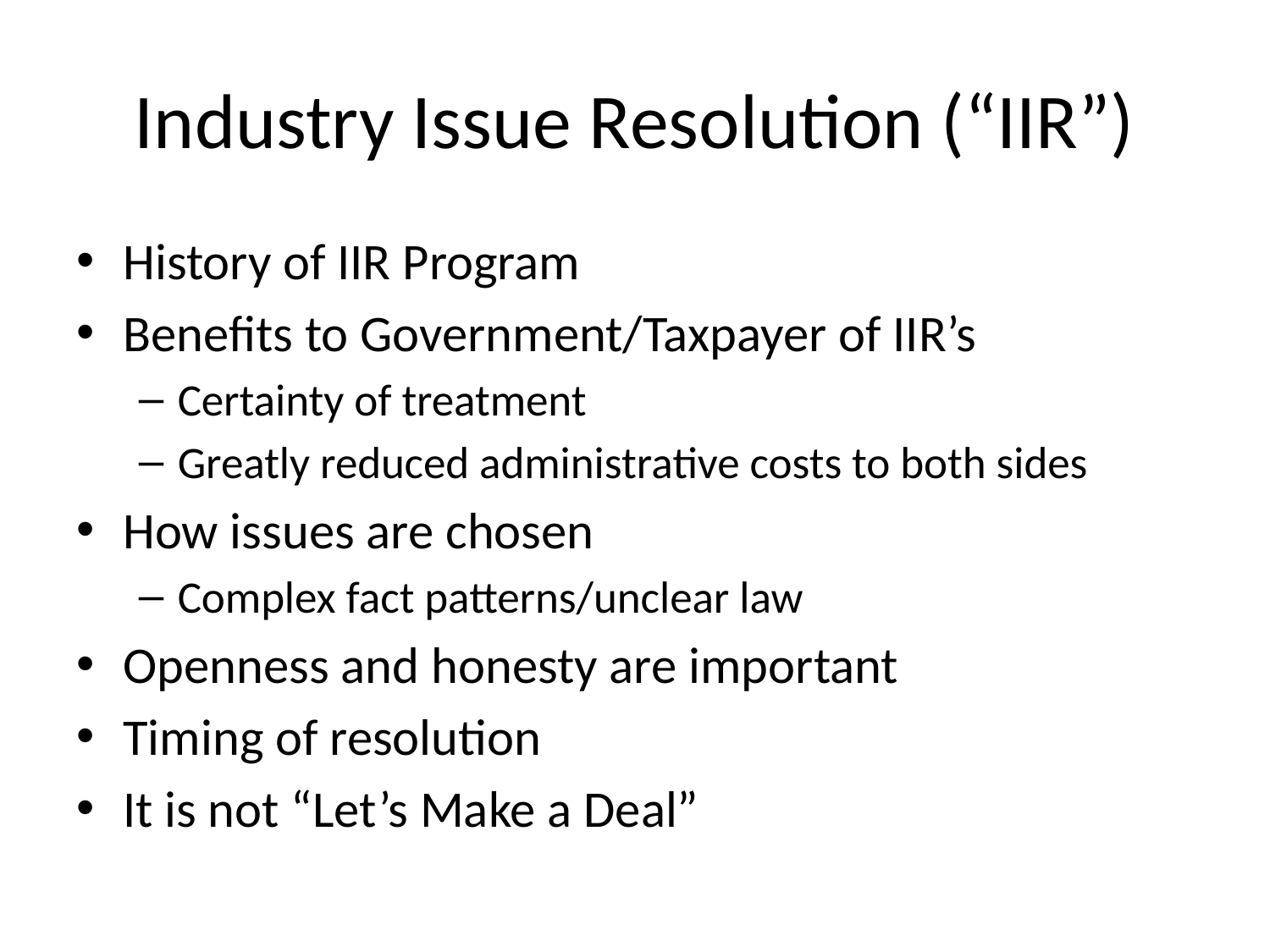

# Industry Issue Resolution (“IIR”)
History of IIR Program
Benefits to Government/Taxpayer of IIR’s
Certainty of treatment
Greatly reduced administrative costs to both sides
How issues are chosen
Complex fact patterns/unclear law
Openness and honesty are important
Timing of resolution
It is not “Let’s Make a Deal”